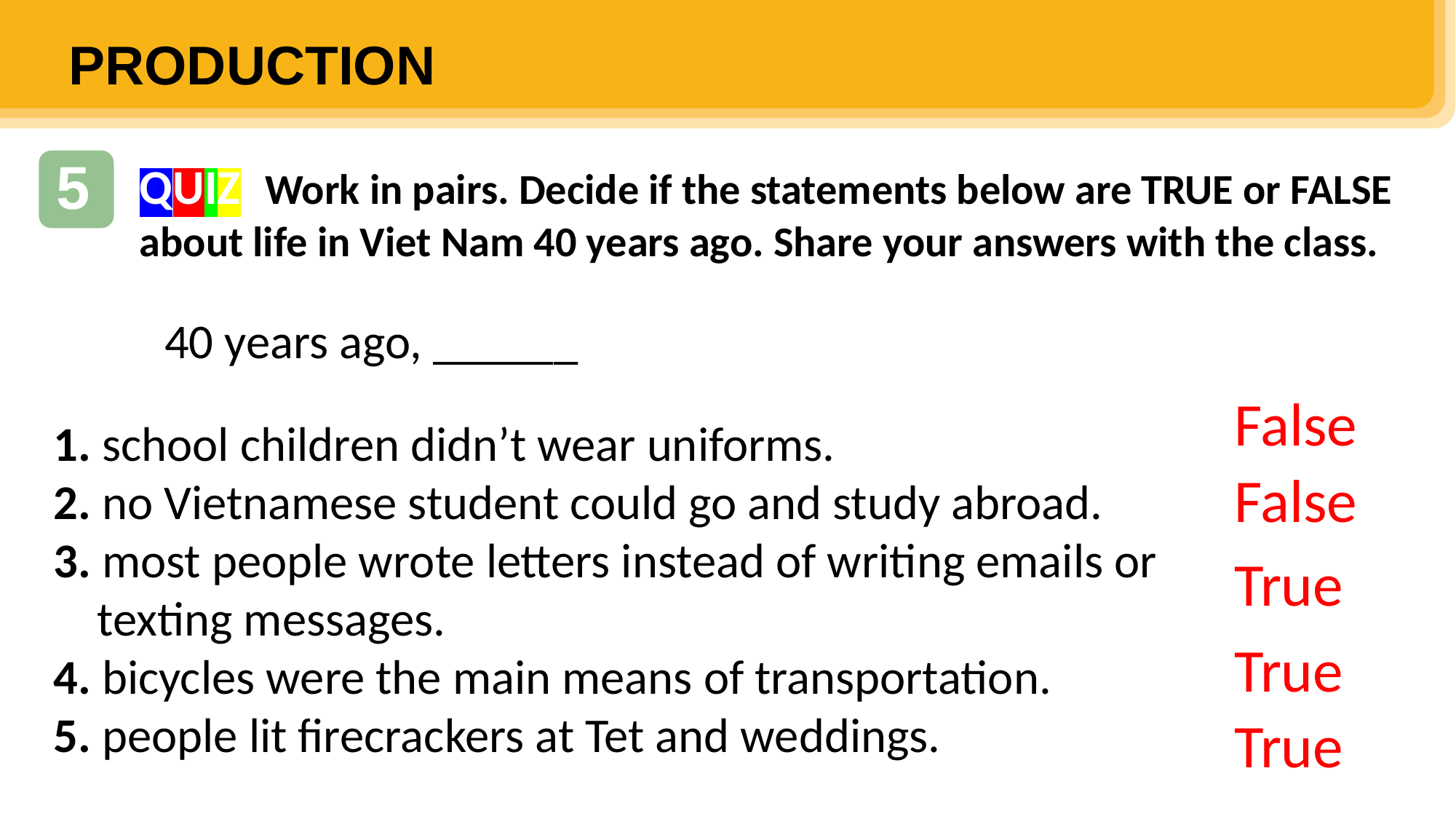

PRODUCTION
5

QUIZ: Work in pairs. Decide if the statements below are TRUE or FALSE
about life in Viet Nam 40 years ago. Share your answers with the class.
40 years ago, ______
False
1. school children didn’t wear uniforms.
2. no Vietnamese student could go and study abroad.
3. most people wrote letters instead of writing emails or
    texting messages.
4. bicycles were the main means of transportation.
5. people lit firecrackers at Tet and weddings.
False
True
True
True